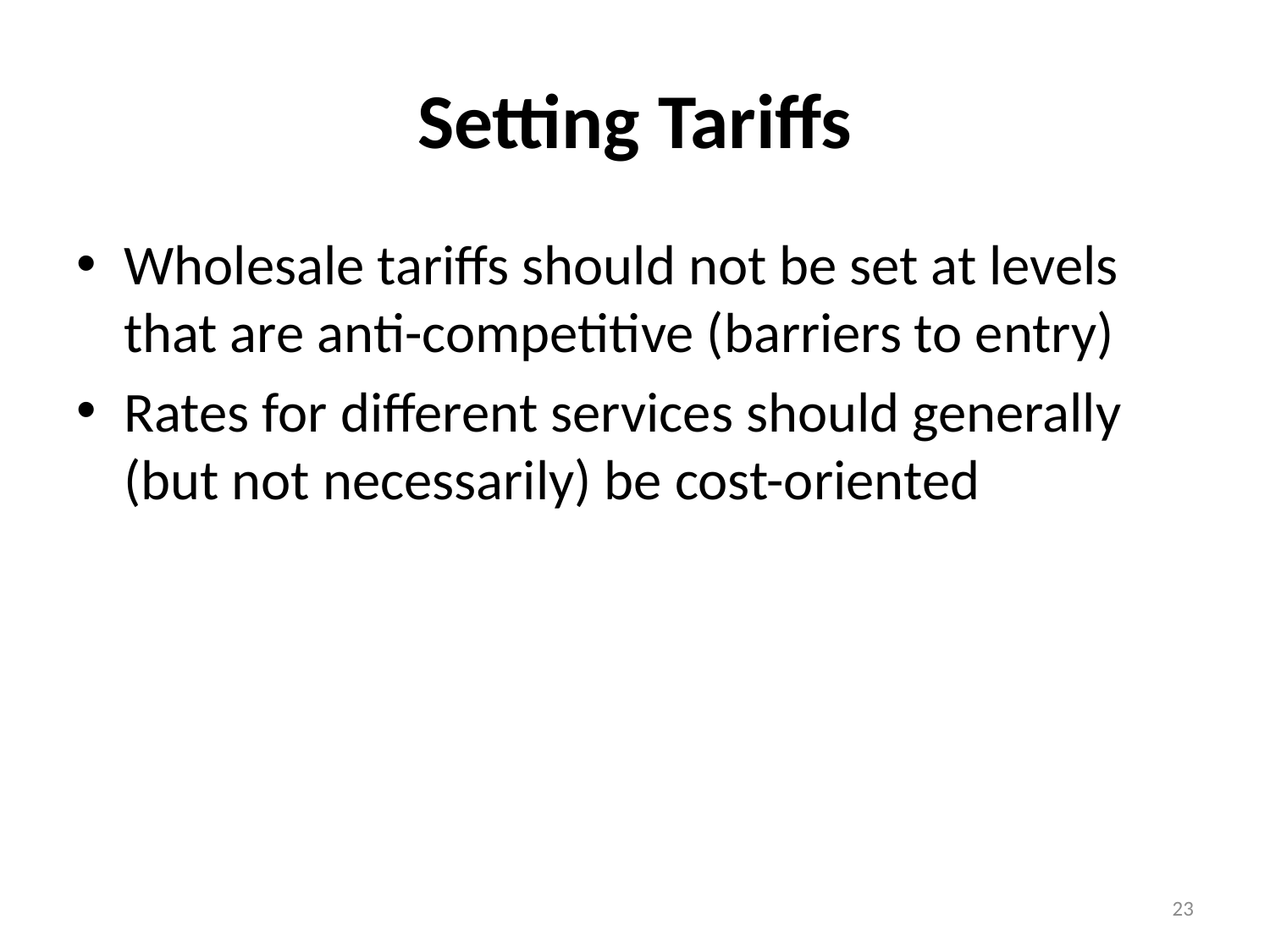

# Setting Tariffs
Wholesale tariffs should not be set at levels that are anti-competitive (barriers to entry)
Rates for different services should generally (but not necessarily) be cost-oriented

23